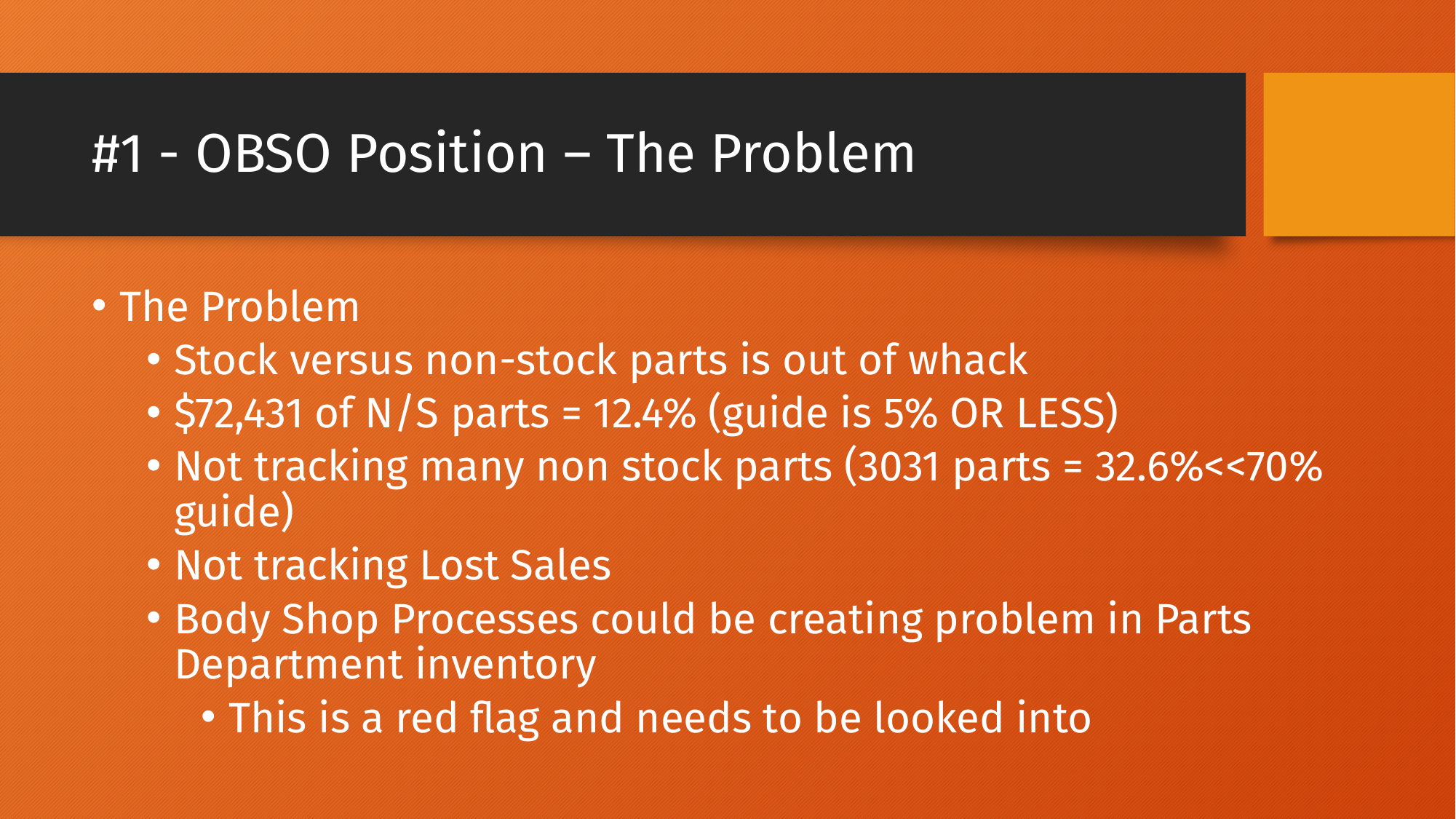

# #1 - OBSO Position – The Problem
The Problem
Stock versus non-stock parts is out of whack
$72,431 of N/S parts = 12.4% (guide is 5% OR LESS)
Not tracking many non stock parts (3031 parts = 32.6%<<70% guide)
Not tracking Lost Sales
Body Shop Processes could be creating problem in Parts Department inventory
This is a red flag and needs to be looked into